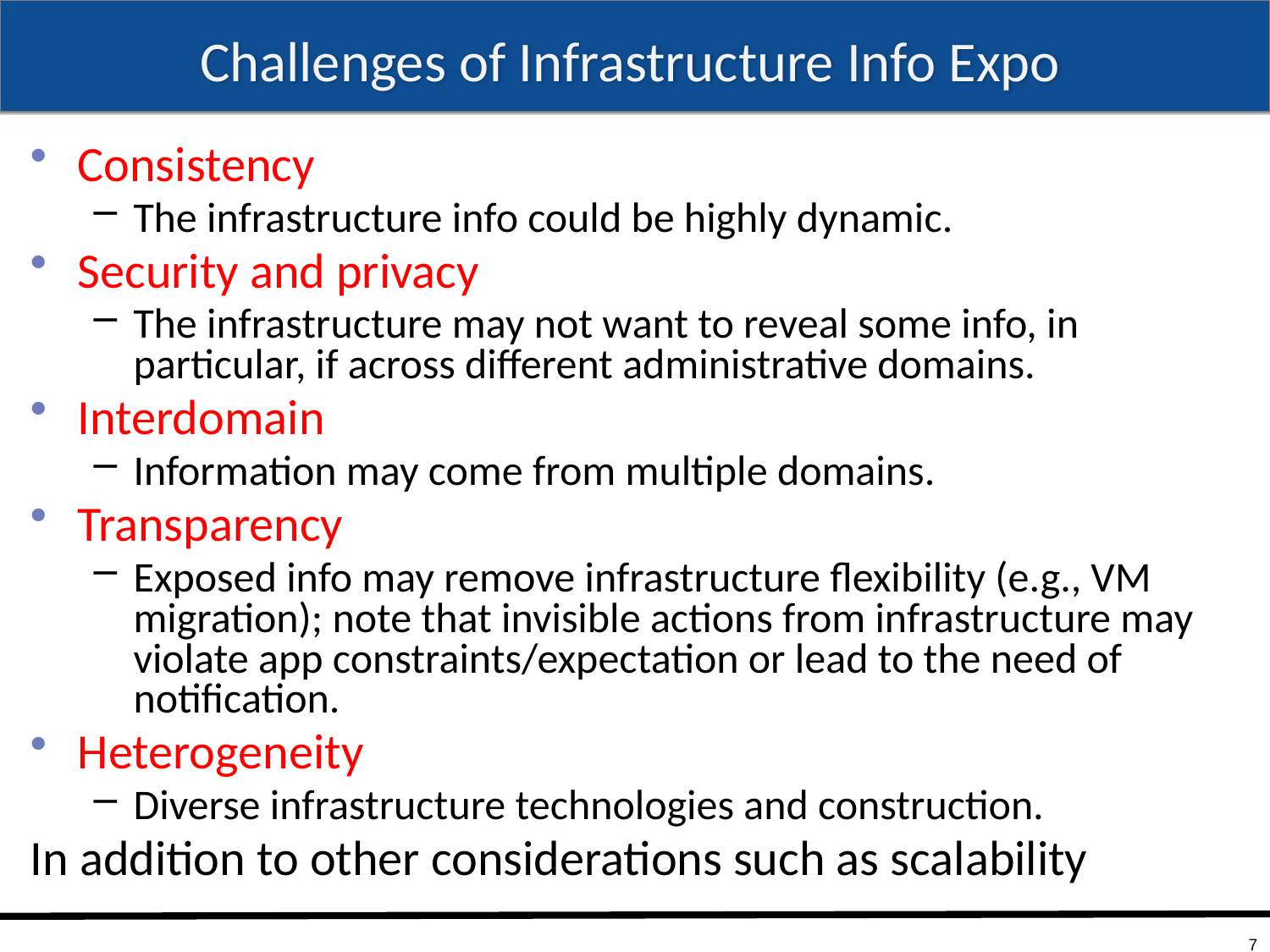

# Challenges of Infrastructure Info Expo
Consistency
The infrastructure info could be highly dynamic.
Security and privacy
The infrastructure may not want to reveal some info, in particular, if across different administrative domains.
Interdomain
Information may come from multiple domains.
Transparency
Exposed info may remove infrastructure flexibility (e.g., VM migration); note that invisible actions from infrastructure may violate app constraints/expectation or lead to the need of notification.
Heterogeneity
Diverse infrastructure technologies and construction.
In addition to other considerations such as scalability
7